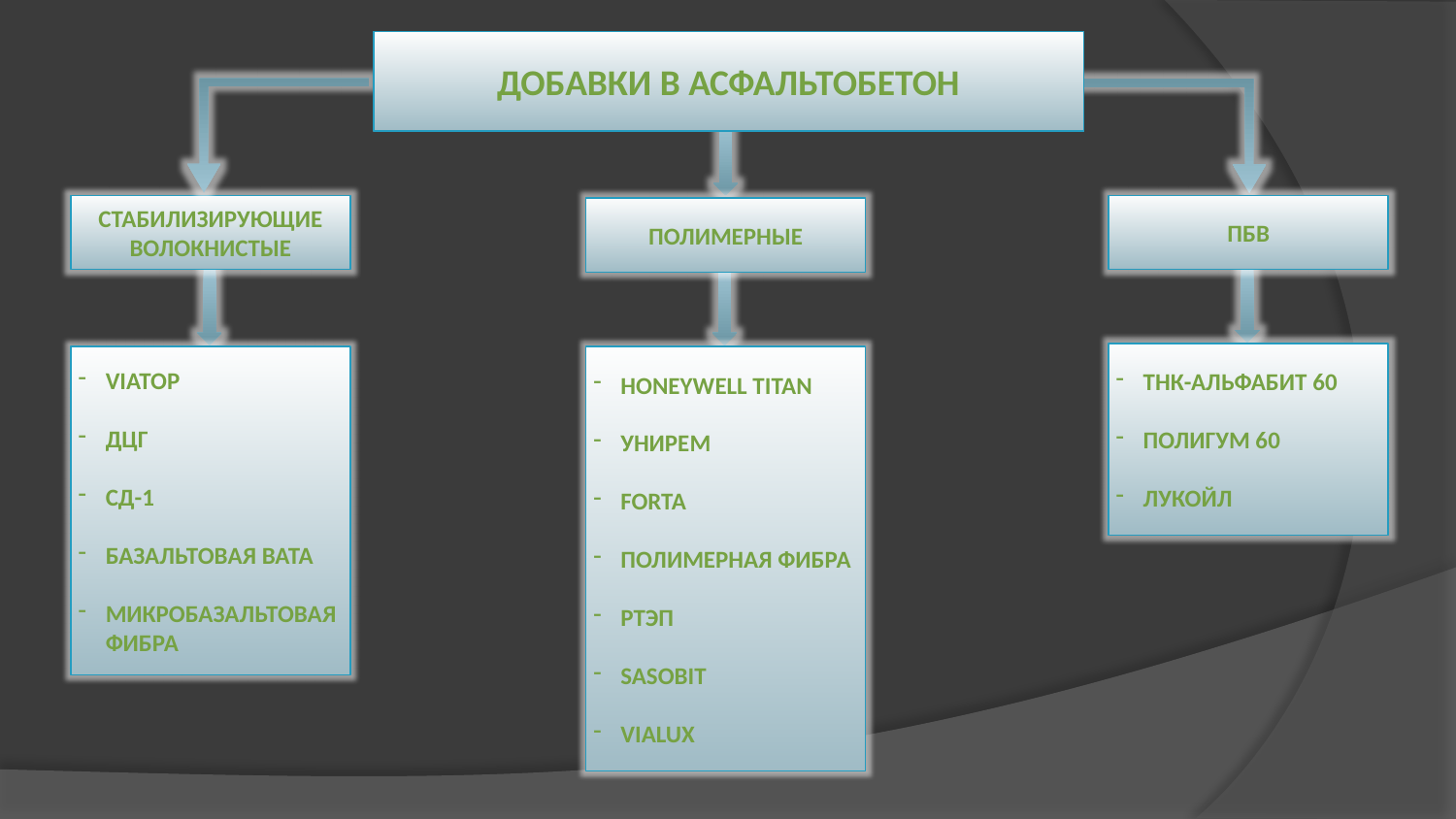

# Добавки в асфальтобетон

Стабилизирующие волокнистые
ПБВ
полимерные

тнк-альфабит 60

Полигум 60

ЛУКОЙЛ
Viatop

Дцг

СД-1

Базальтовая вата

Микробазальтовая фибра
Honeywell titan

унирем

forta

Полимерная фибра

РТЭП

Sasobit

Vialux